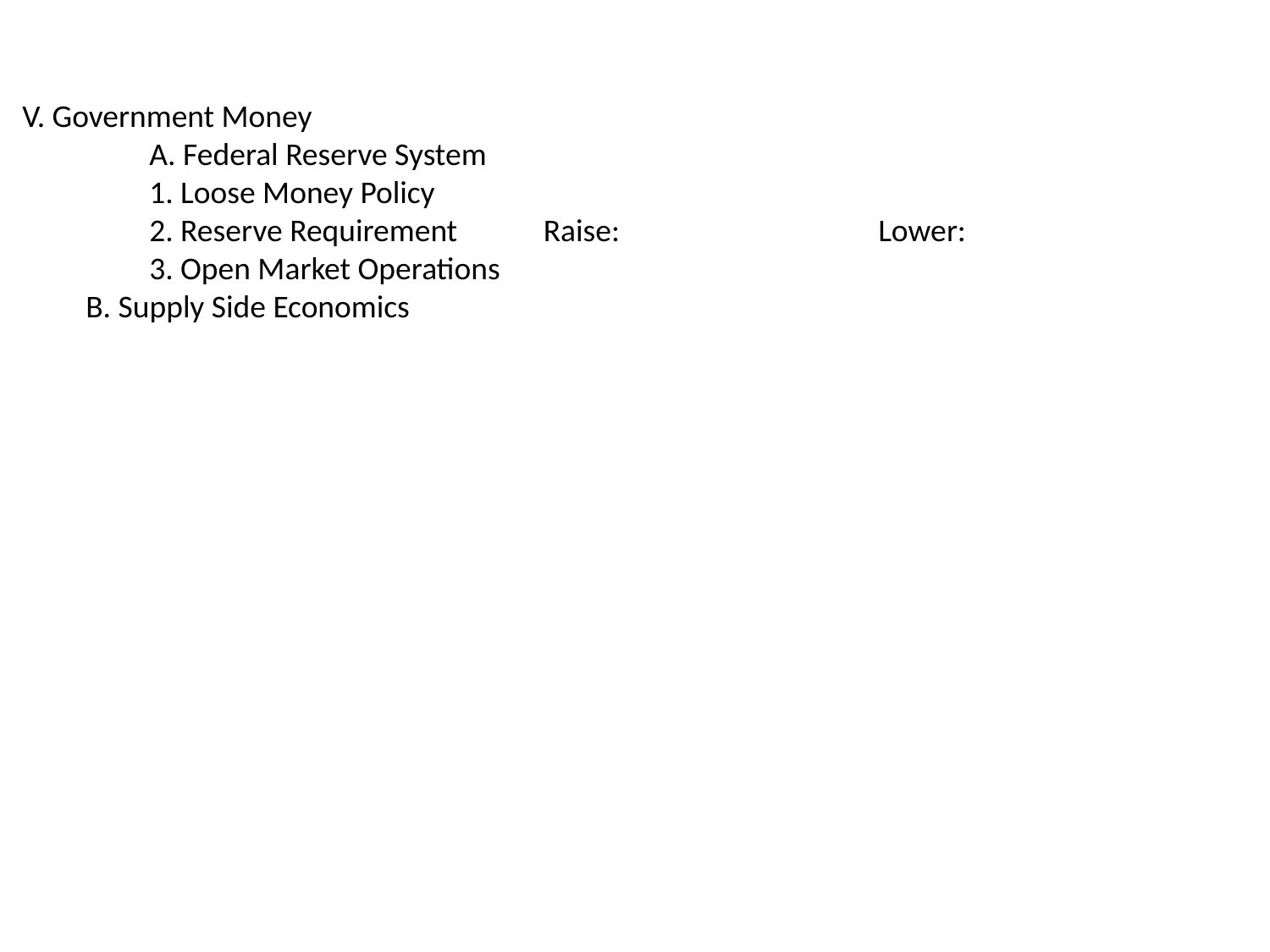

V. Government Money
	A. Federal Reserve System
	1. Loose Money Policy
	2. Reserve Requirement            Raise:                                    Lower:
	3. Open Market Operations
B. Supply Side Economics